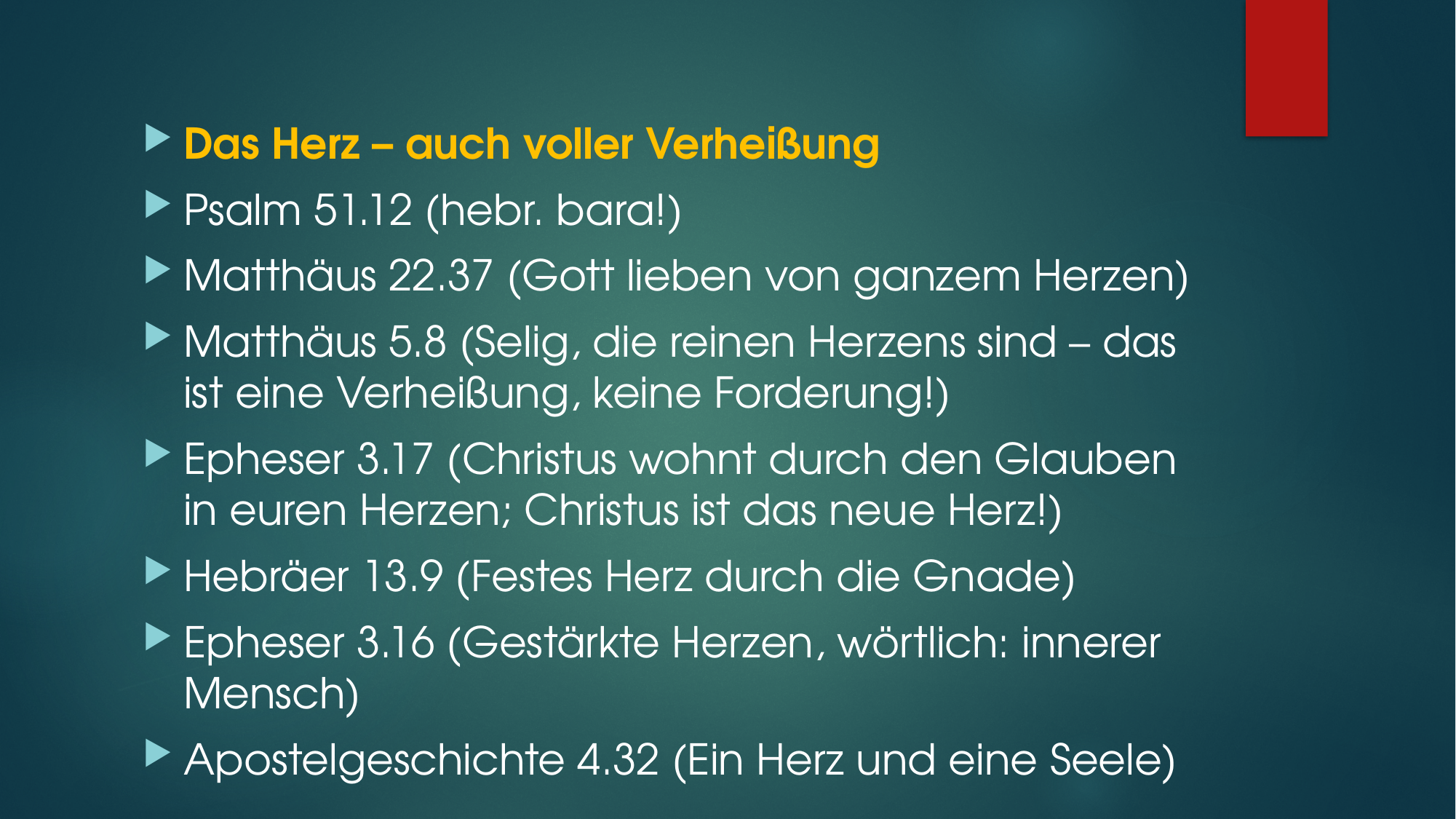

#
Das Herz – auch voller Verheißung
Psalm 51.12 (hebr. bara!)
Matthäus 22.37 (Gott lieben von ganzem Herzen)
Matthäus 5.8 (Selig, die reinen Herzens sind – das ist eine Verheißung, keine Forderung!)
Epheser 3.17 (Christus wohnt durch den Glauben in euren Herzen; Christus ist das neue Herz!)
Hebräer 13.9 (Festes Herz durch die Gnade)
Epheser 3.16 (Gestärkte Herzen, wörtlich: innerer Mensch)
Apostelgeschichte 4.32 (Ein Herz und eine Seele)